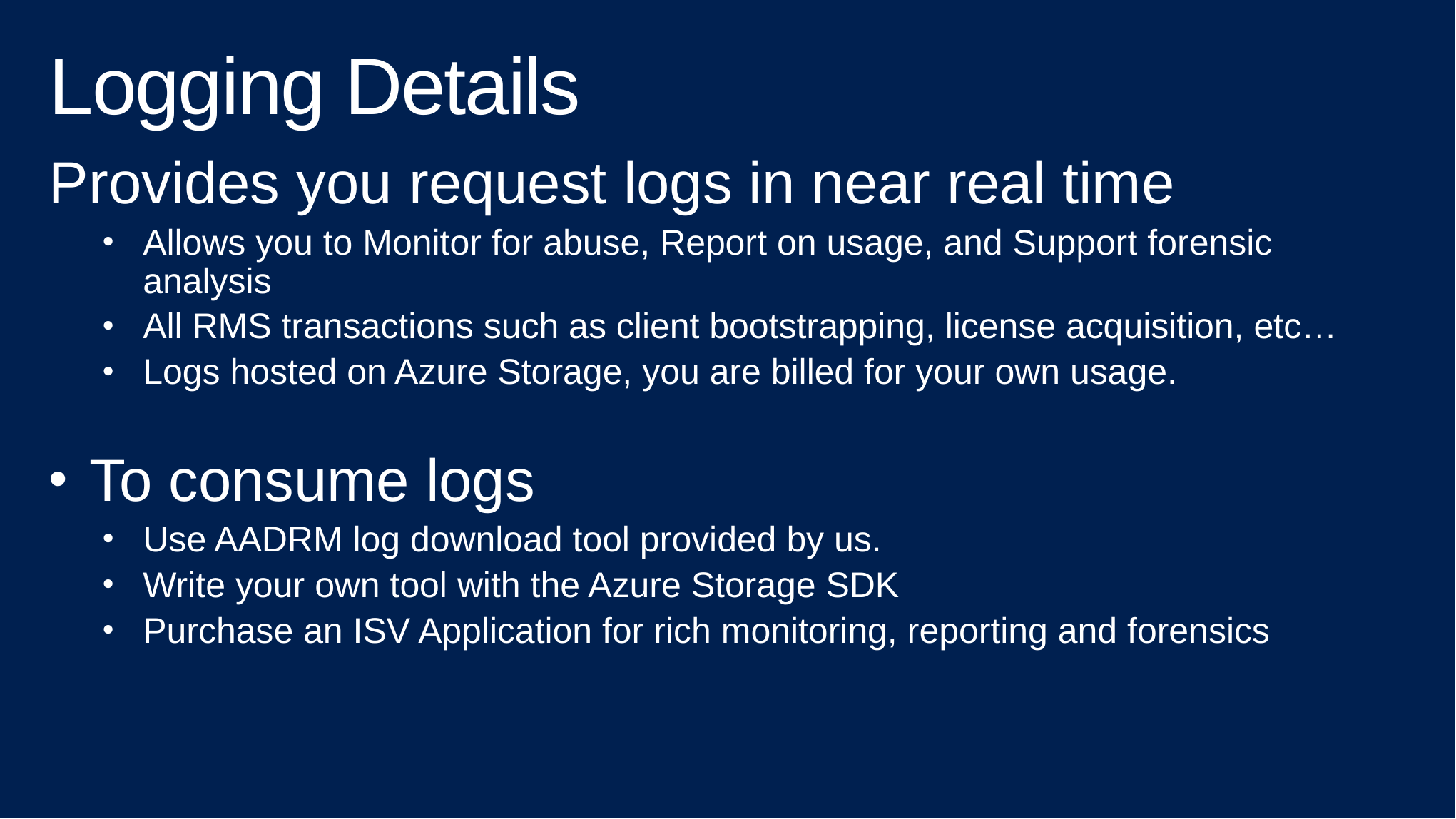

# Logging Details
Provides you request logs in near real time
Allows you to Monitor for abuse, Report on usage, and Support forensic analysis
All RMS transactions such as client bootstrapping, license acquisition, etc…
Logs hosted on Azure Storage, you are billed for your own usage.

To consume logs
Use AADRM log download tool provided by us.
Write your own tool with the Azure Storage SDK
Purchase an ISV Application for rich monitoring, reporting and forensics